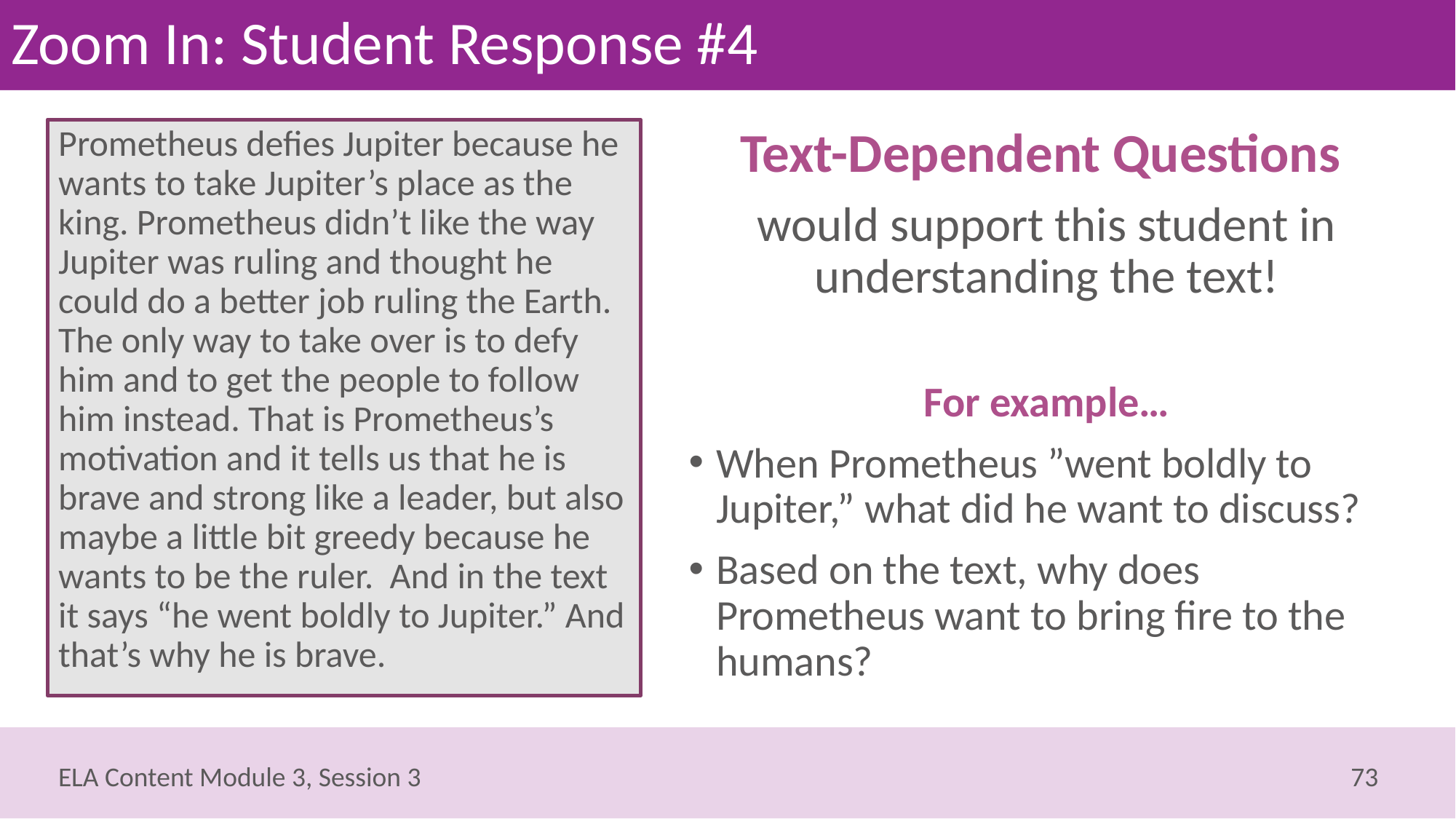

# Zoom In: Student Response #4
Text-Dependent Questions
would support this student in understanding the text!

For example…
When Prometheus ”went boldly to Jupiter,” what did he want to discuss?
Based on the text, why does Prometheus want to bring fire to the humans?

Prometheus defies Jupiter because he wants to take Jupiter’s place as the king. Prometheus didn’t like the way Jupiter was ruling and thought he could do a better job ruling the Earth.  The only way to take over is to defy him and to get the people to follow him instead. That is Prometheus’s motivation and it tells us that he is brave and strong like a leader, but also maybe a little bit greedy because he wants to be the ruler.  And in the text it says “he went boldly to Jupiter.” And that’s why he is brave.

73